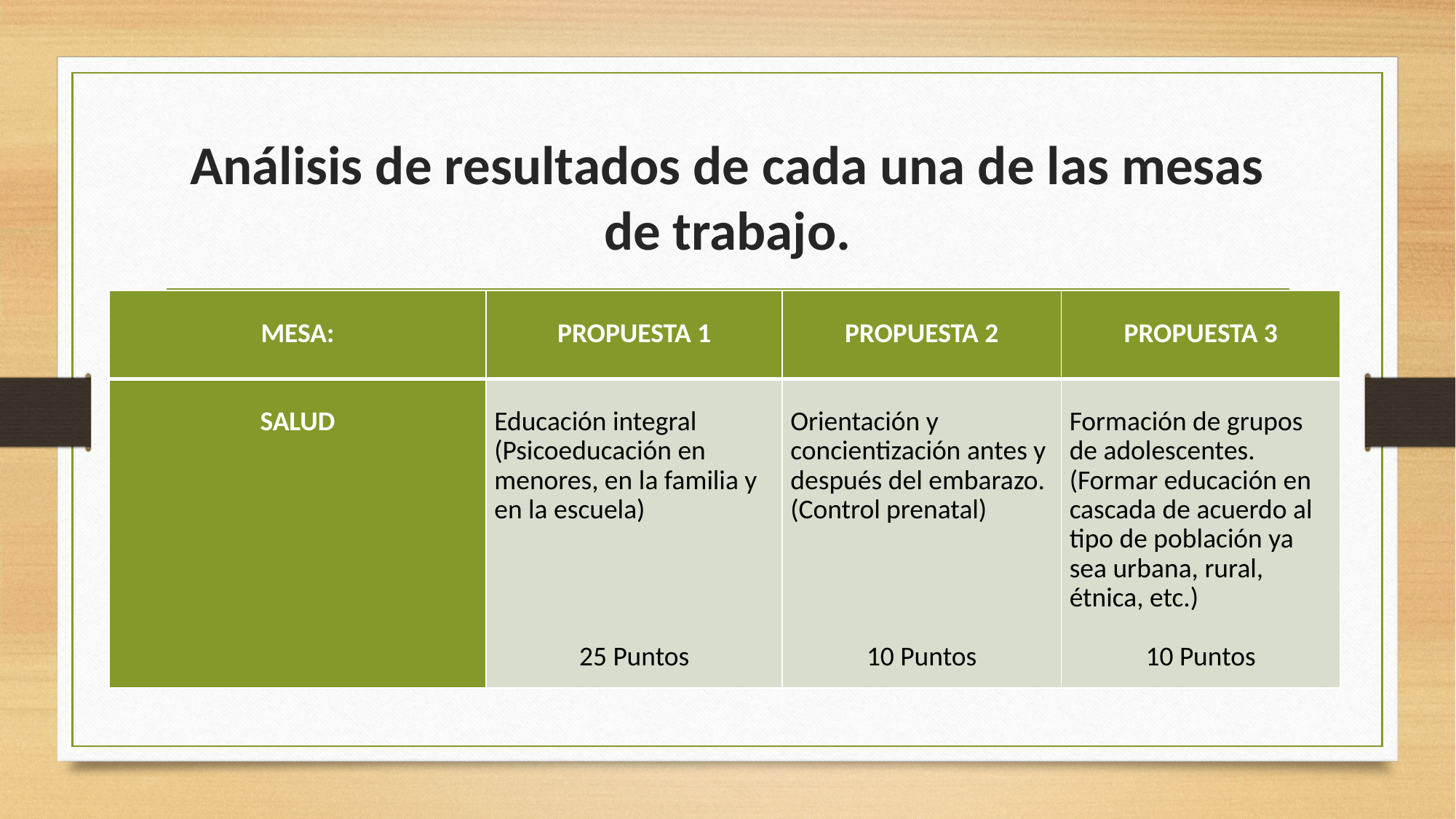

# Análisis de resultados de cada una de las mesas de trabajo.
| MESA: | PROPUESTA 1 | PROPUESTA 2 | PROPUESTA 3 |
| --- | --- | --- | --- |
| SALUD | Educación integral (Psicoeducación en menores, en la familia y en la escuela)       25 Puntos | Orientación y concientización antes y después del embarazo. (Control prenatal)     10 Puntos | Formación de grupos de adolescentes. (Formar educación en cascada de acuerdo al tipo de población ya sea urbana, rural, étnica, etc.) 10 Puntos |